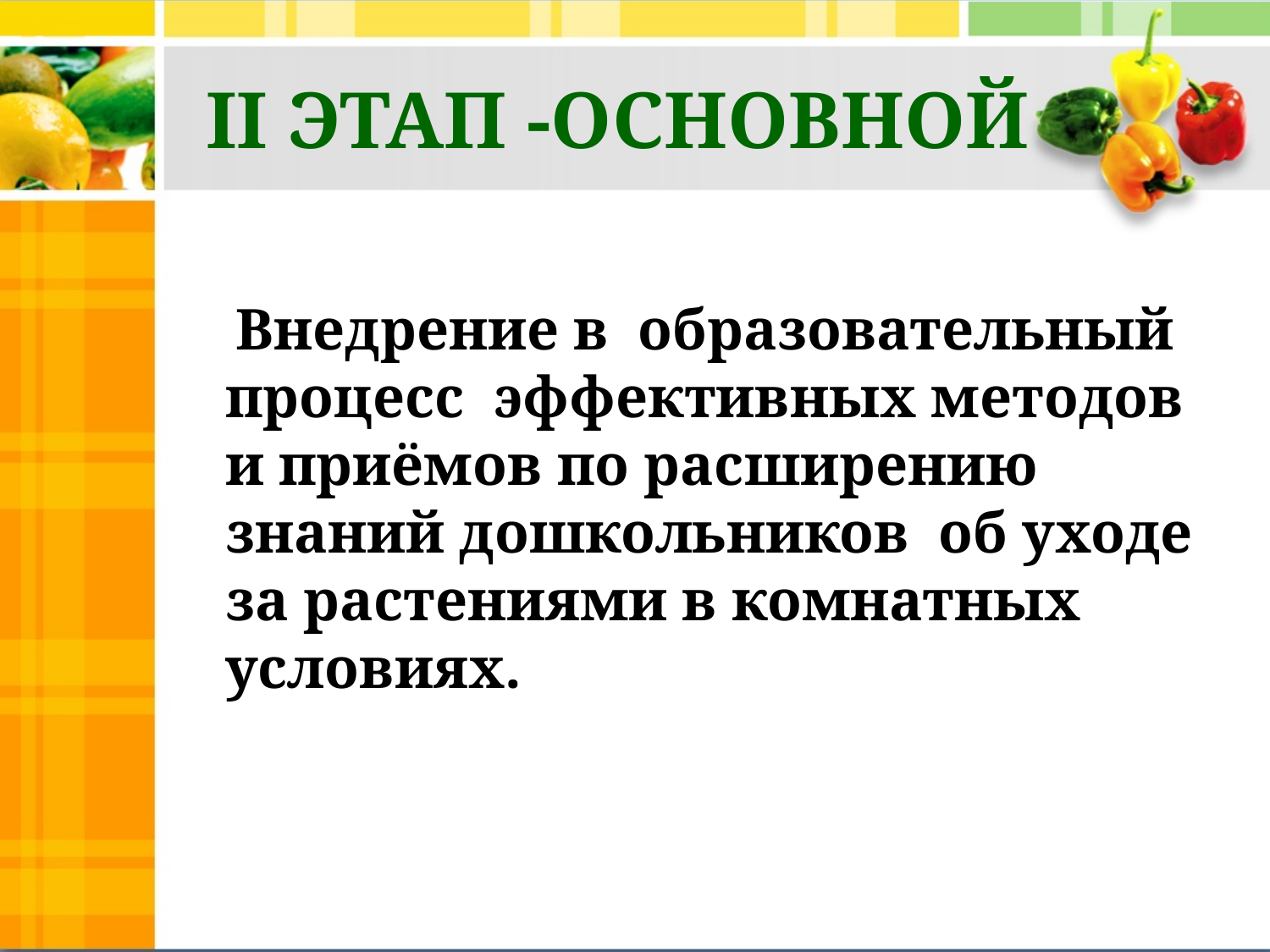

# II ЭТАП -ОСНОВНОЙ
    Внедрение в  образовательный процесс  эффективных методов и приёмов по расширению знаний дошкольников  об уходе за растениями в комнатных условиях.